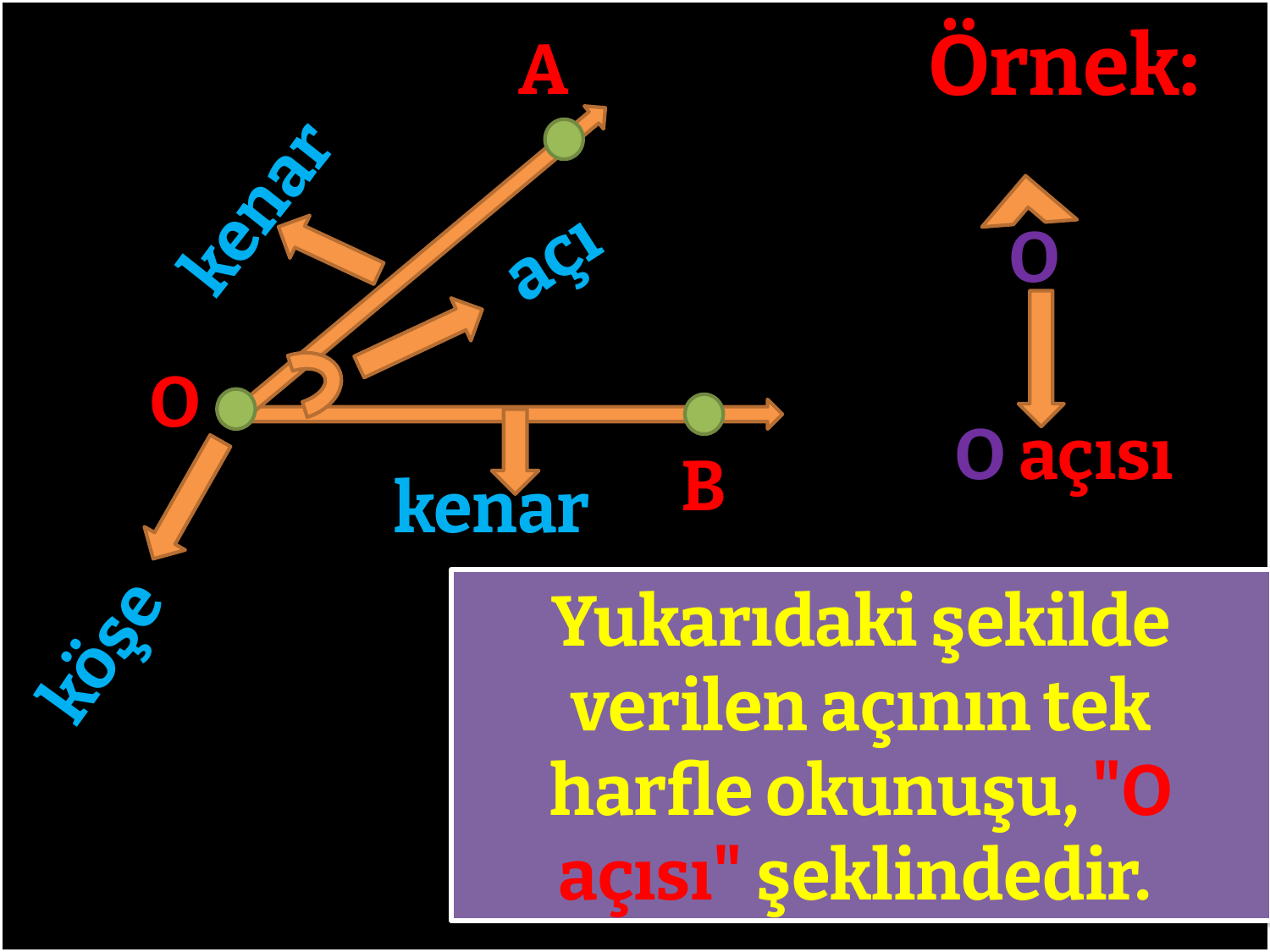

Örnek:
A

kenar

açı
O

#

O

O açısı

B
kenar
Yukarıdaki şekilde verilen açının tek harfle okunuşu, "O açısı" şeklindedir.
köşe